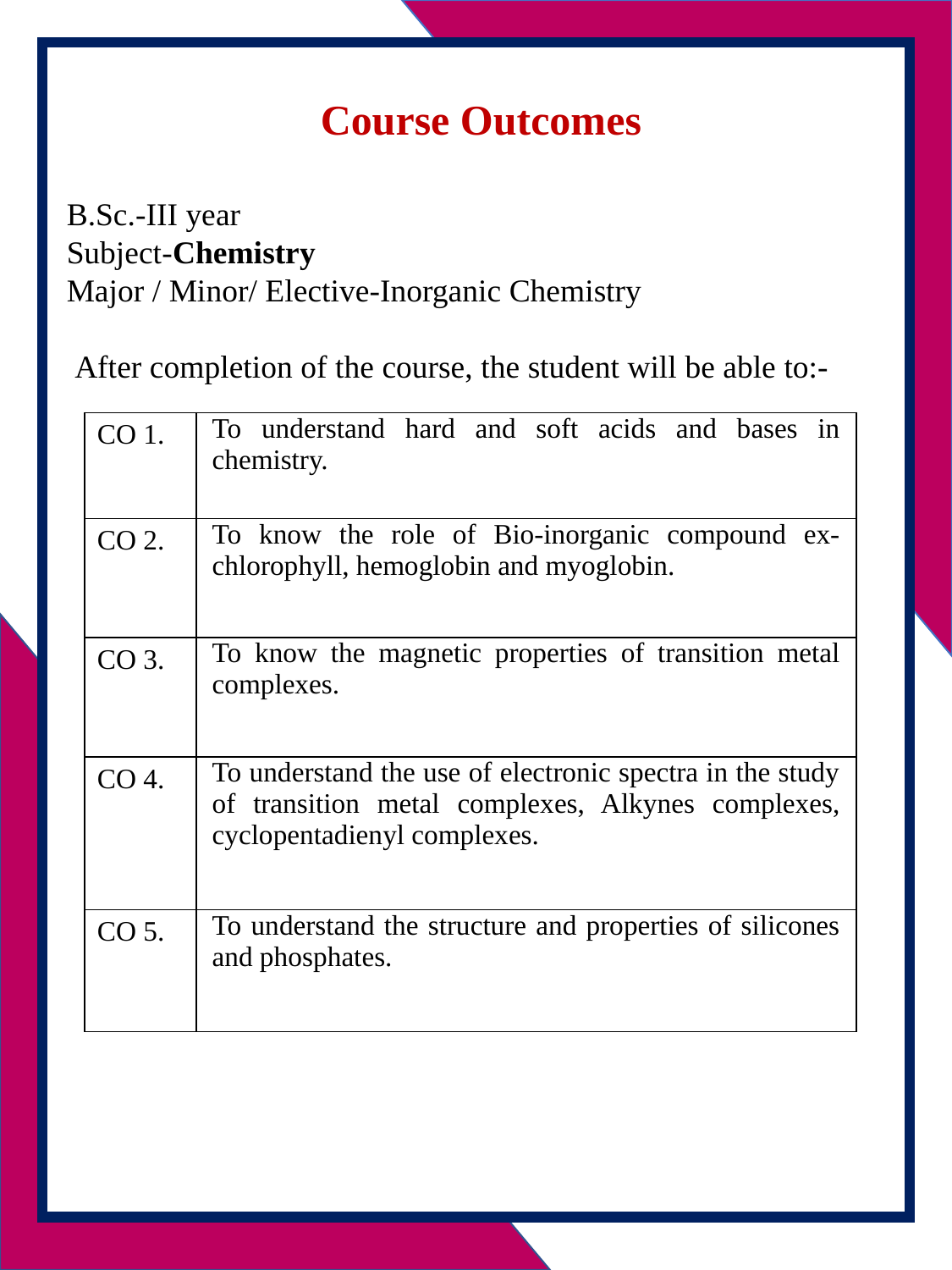

Course Outcomes

B.Sc.-III year
Subject-Chemistry
Major / Minor/ Elective-Inorganic Chemistry

 After completion of the course, the student will be able to:-

| CO 1. | To understand hard and soft acids and bases in chemistry. |
| --- | --- |
| CO 2. | To know the role of Bio-inorganic compound ex-chlorophyll, hemoglobin and myoglobin. |
| CO 3. | To know the magnetic properties of transition metal complexes. |
| CO 4. | To understand the use of electronic spectra in the study of transition metal complexes, Alkynes complexes, cyclopentadienyl complexes. |
| CO 5. | To understand the structure and properties of silicones and phosphates. |